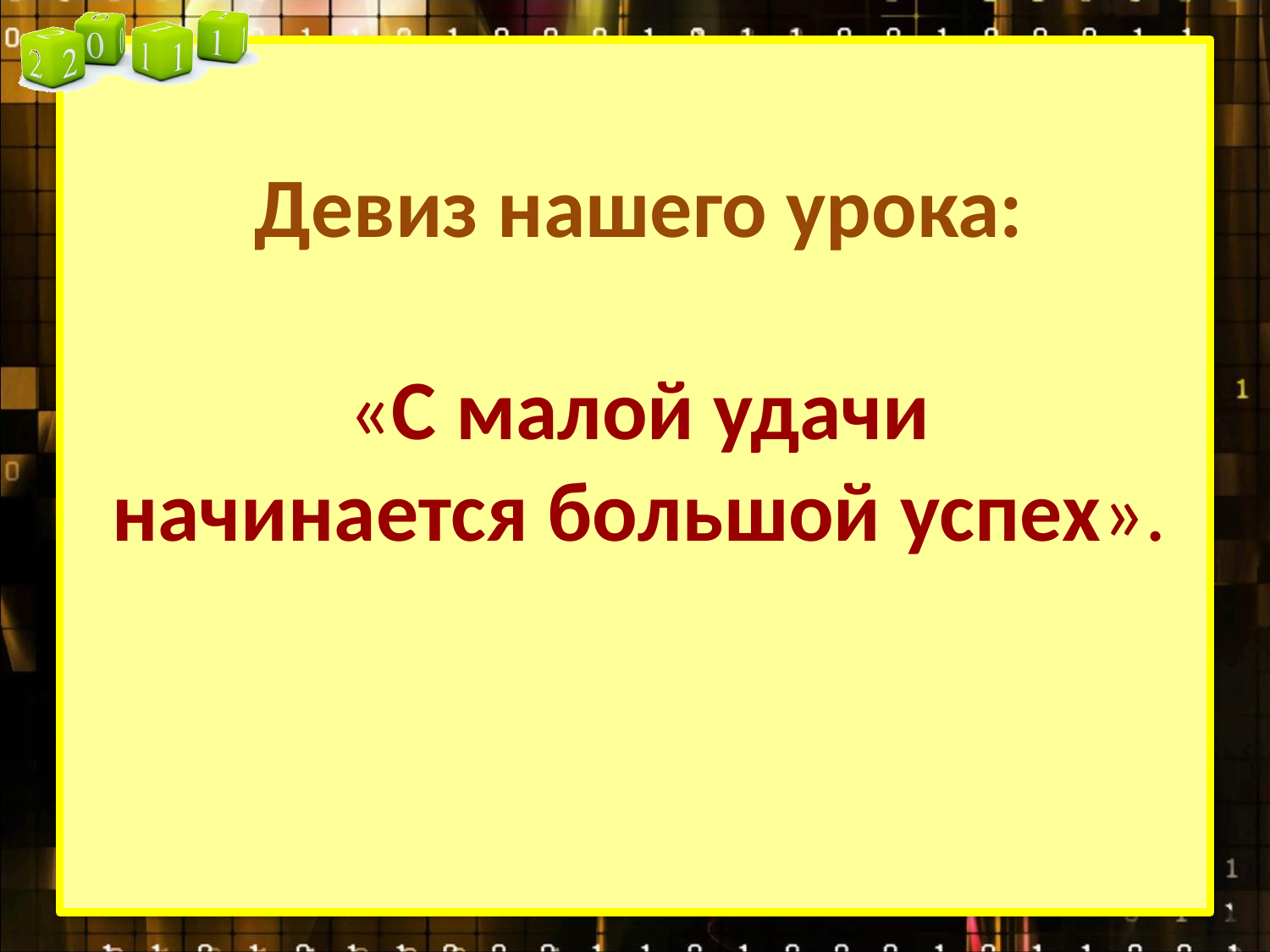

Девиз нашего урока:

 «С малой удачи
начинается большой успех».